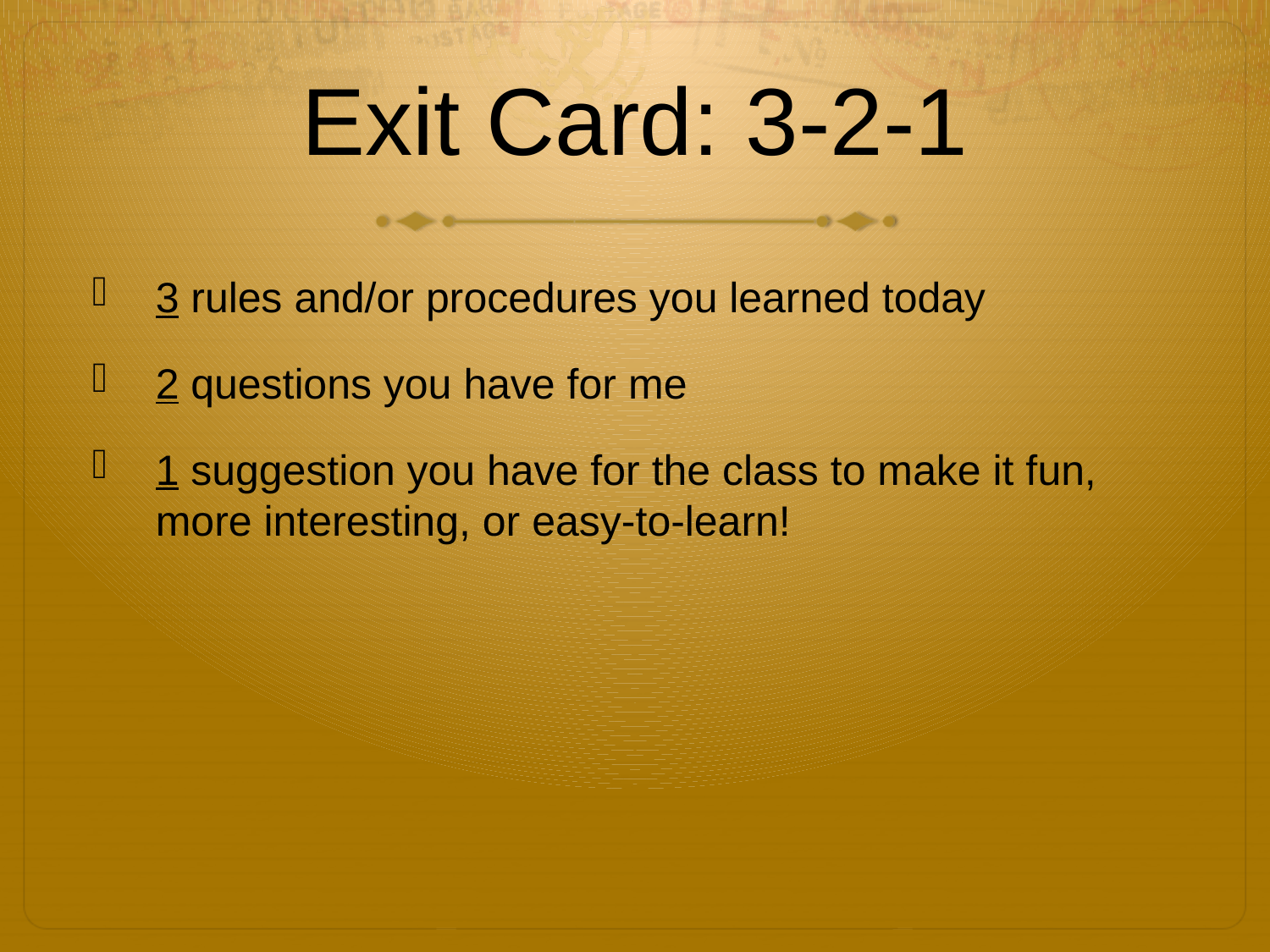

# Exit Card: 3-2-1
3 rules and/or procedures you learned today
2 questions you have for me
1 suggestion you have for the class to make it fun, more interesting, or easy-to-learn!